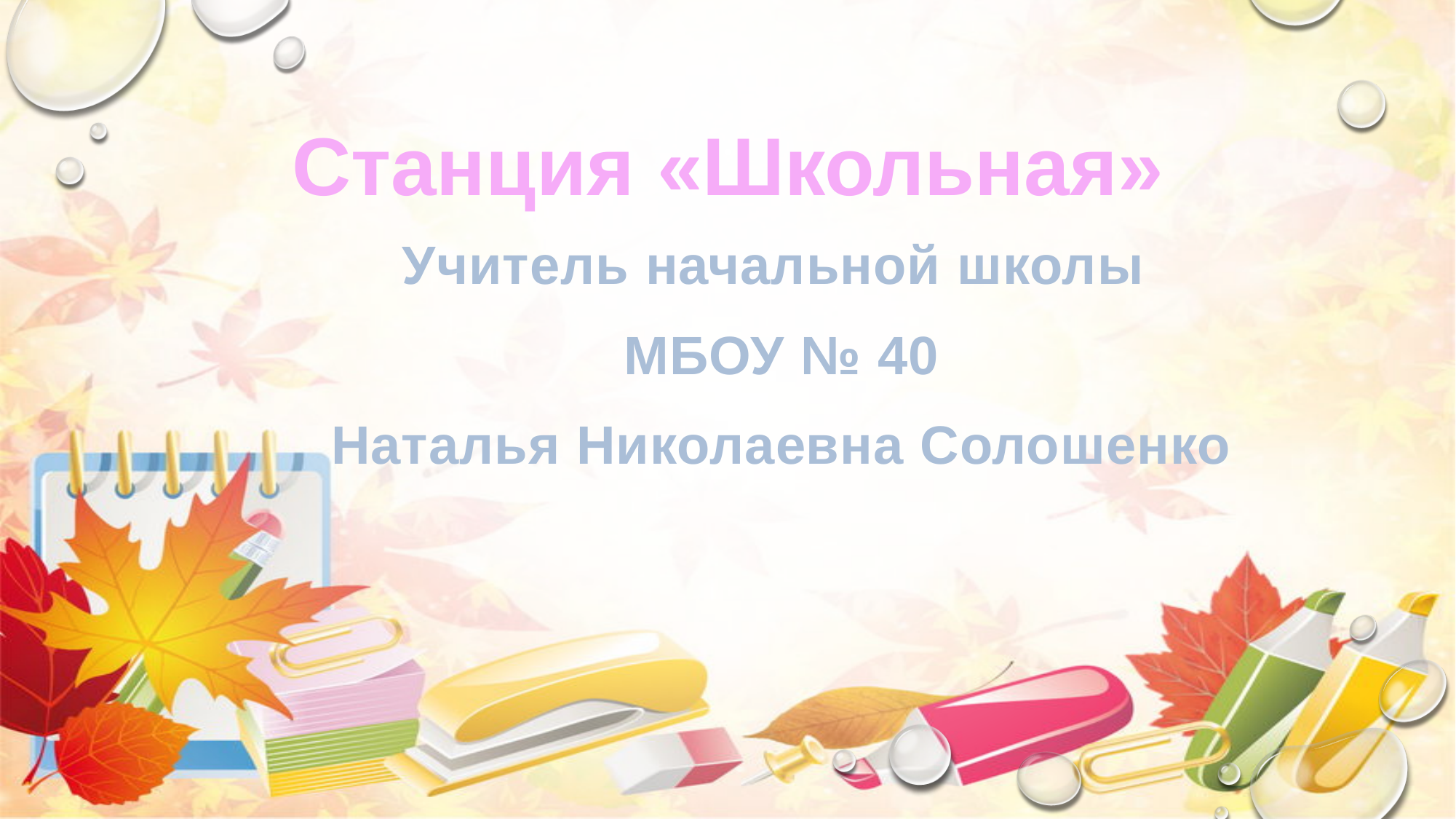

# Станция «Школьная»
Учитель начальной школы
МБОУ № 40
Наталья Николаевна Солошенко